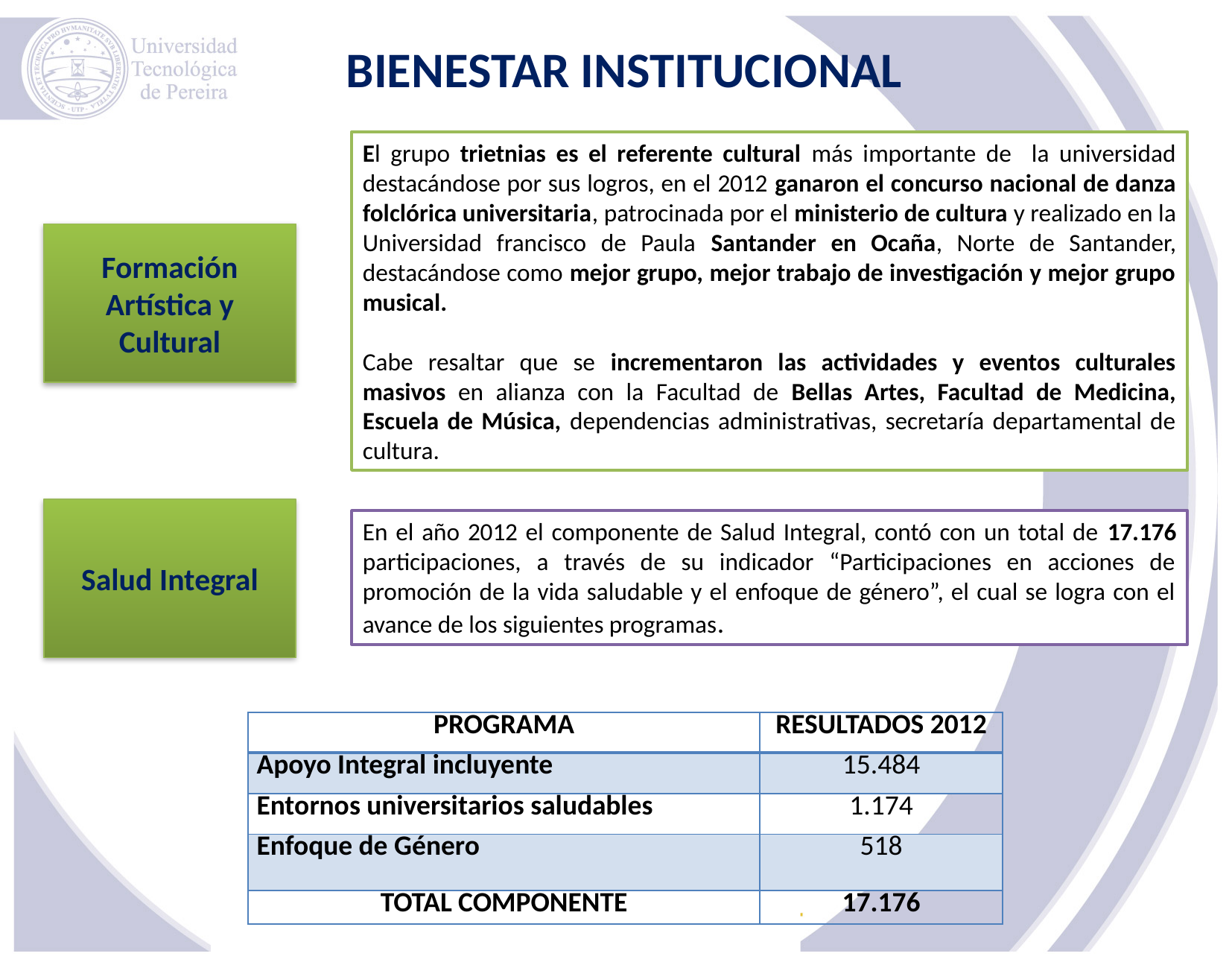

BIENESTAR INSTITUCIONAL
El grupo trietnias es el referente cultural más importante de  la universidad destacándose por sus logros, en el 2012 ganaron el concurso nacional de danza folclórica universitaria, patrocinada por el ministerio de cultura y realizado en la Universidad francisco de Paula Santander en Ocaña, Norte de Santander, destacándose como mejor grupo, mejor trabajo de investigación y mejor grupo musical.

Cabe resaltar que se incrementaron las actividades y eventos culturales masivos en alianza con la Facultad de Bellas Artes, Facultad de Medicina, Escuela de Música, dependencias administrativas, secretaría departamental de cultura.
Formación Artística y Cultural
Salud Integral
En el año 2012 el componente de Salud Integral, contó con un total de 17.176 participaciones, a través de su indicador “Participaciones en acciones de promoción de la vida saludable y el enfoque de género”, el cual se logra con el avance de los siguientes programas.
| PROGRAMA | RESULTADOS 2012 |
| --- | --- |
| Apoyo Integral incluyente | 15.484 |
| Entornos universitarios saludables | 1.174 |
| Enfoque de Género | 518 |
| TOTAL COMPONENTE | 17.176 |